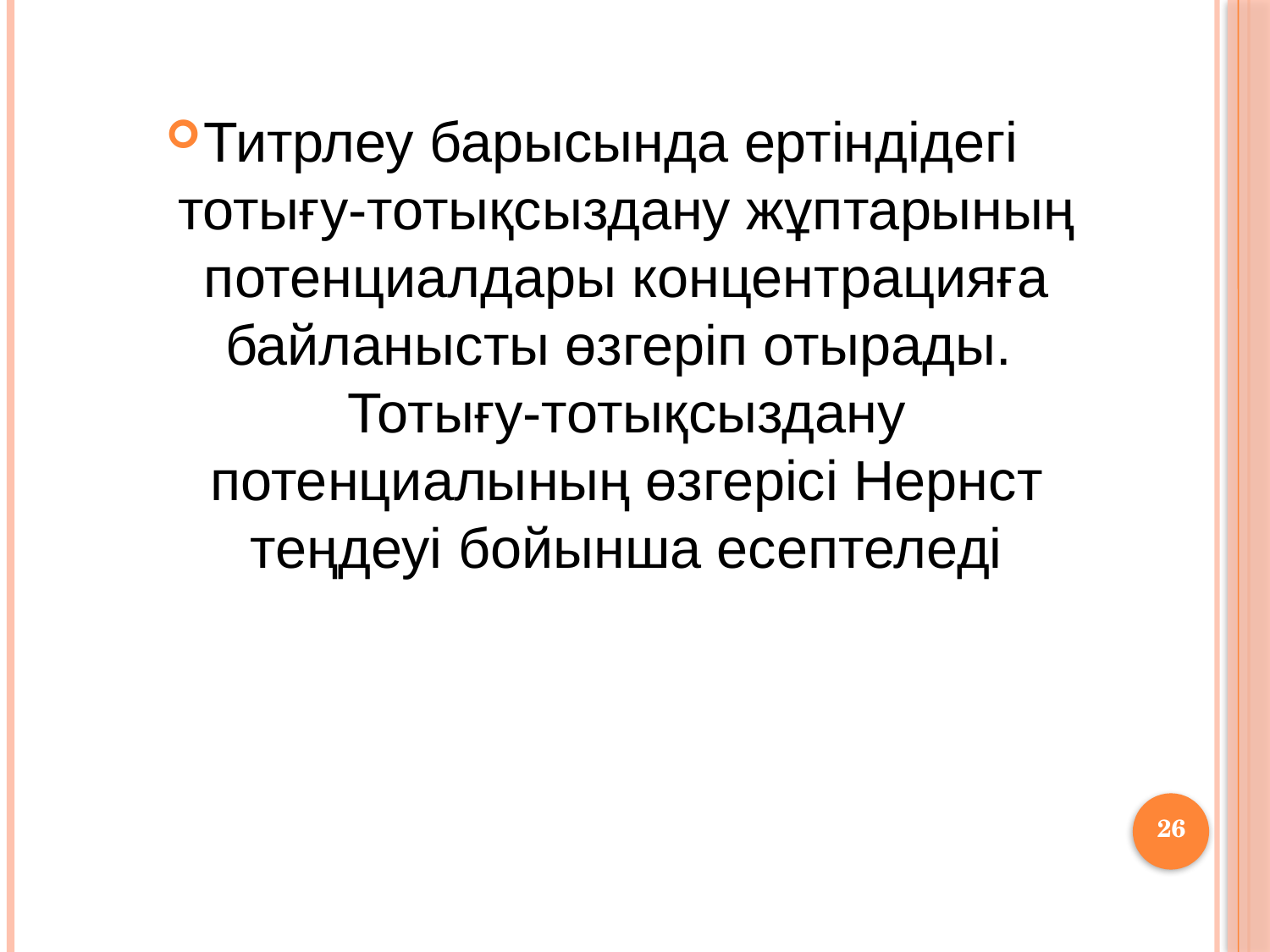

Титрлеу барысында ертіндідегі   тотығу-тотықсыздану жұптарының потенциалдары концентрацияға байланысты өзгеріп отырады.  Тотығу-тотықсыздану потенциалының өзгерісі Нернст теңдеуі бойынша есептеледі

26